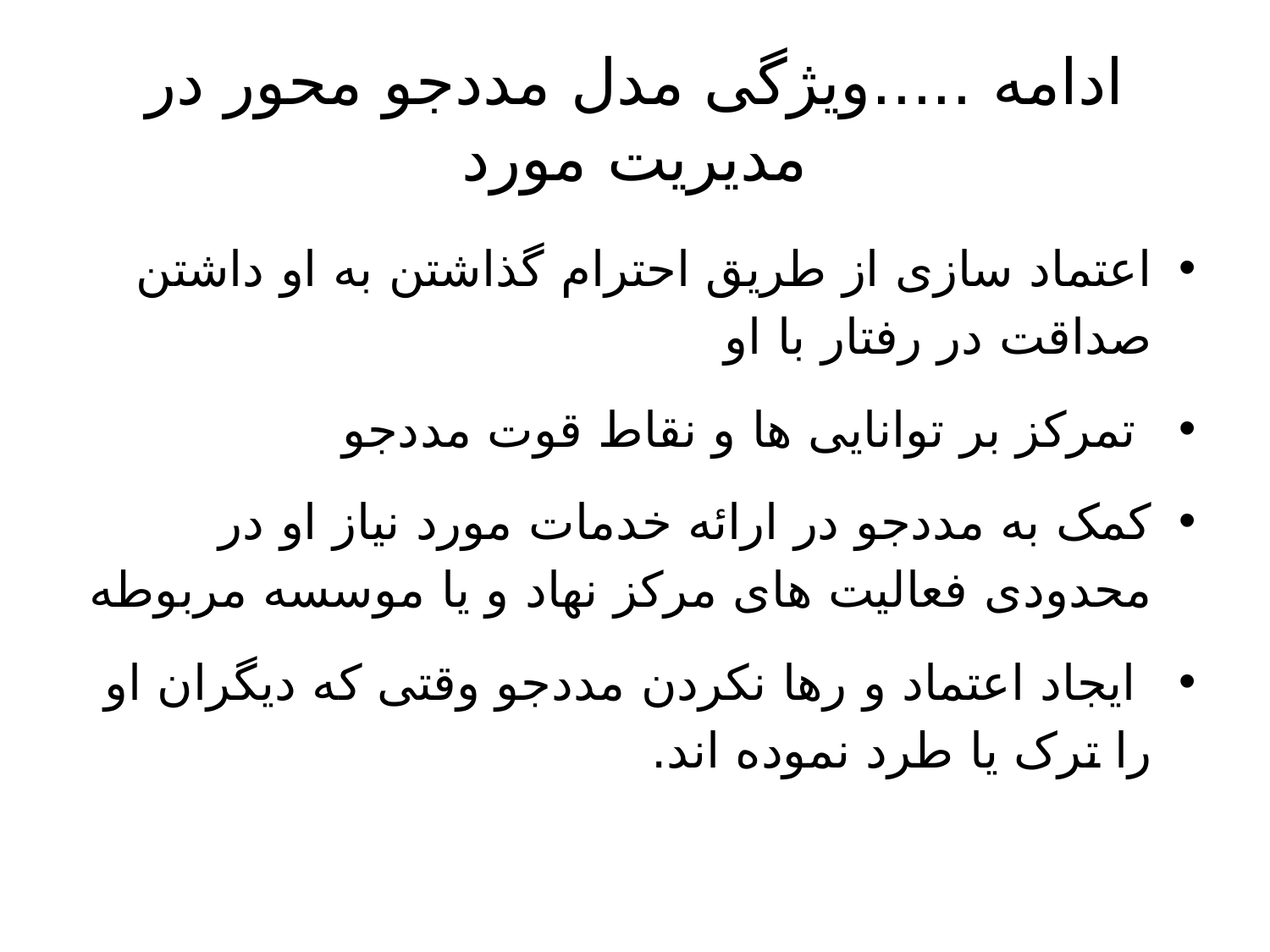

# ادامه .....ویژگی مدل مددجو محور در مدیریت مورد
اعتماد سازی از طریق احترام گذاشتن به او داشتن صداقت در رفتار با او
 تمرکز بر توانایی ها و نقاط قوت مددجو
کمک به مددجو در ارائه خدمات مورد نیاز او در محدودی فعالیت های مرکز نهاد و یا موسسه مربوطه
 ایجاد اعتماد و رها نکردن مددجو وقتی که دیگران او را ترک یا طرد نموده اند.